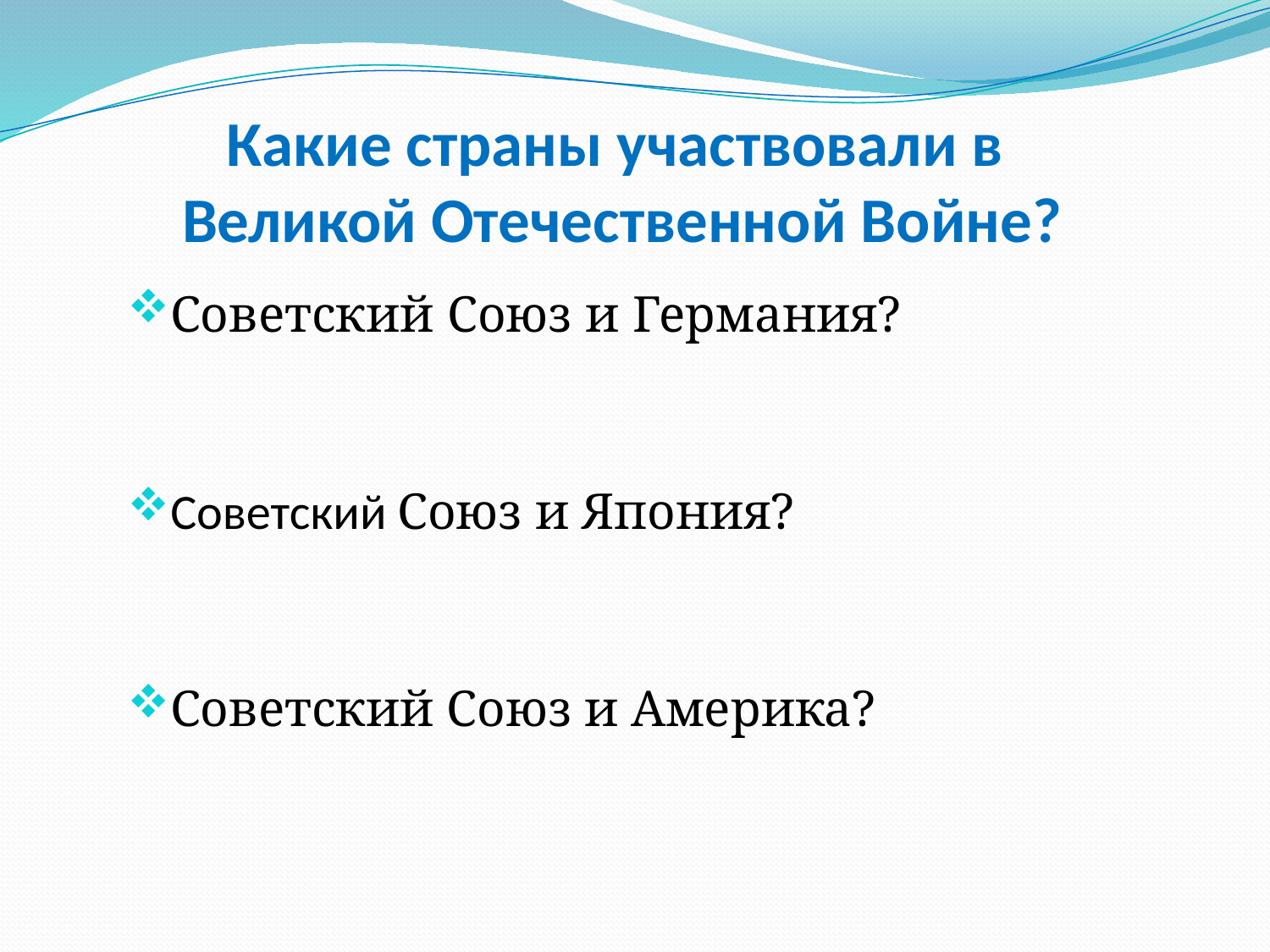

Советский Союз и Германия?

Советский Союз и Япония?

Советский Союз и Америка?
# Какие страны участвовали в Великой Отечественной Войне?